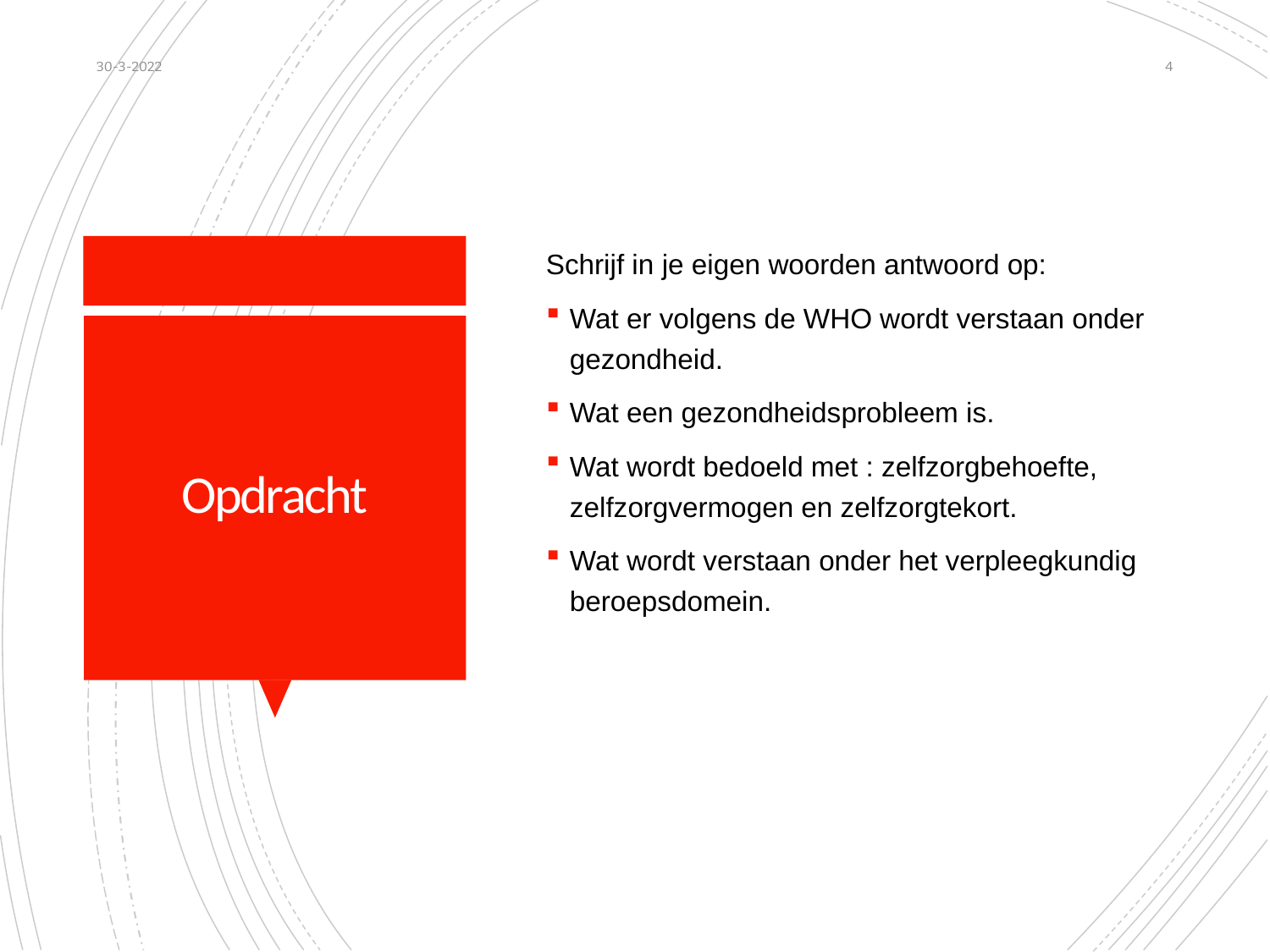

30-3-2022
4
Schrijf in je eigen woorden antwoord op:
Wat er volgens de WHO wordt verstaan onder gezondheid.
Wat een gezondheidsprobleem is.
Wat wordt bedoeld met : zelfzorgbehoefte, zelfzorgvermogen en zelfzorgtekort.
Wat wordt verstaan onder het verpleegkundig beroepsdomein.

# Opdracht